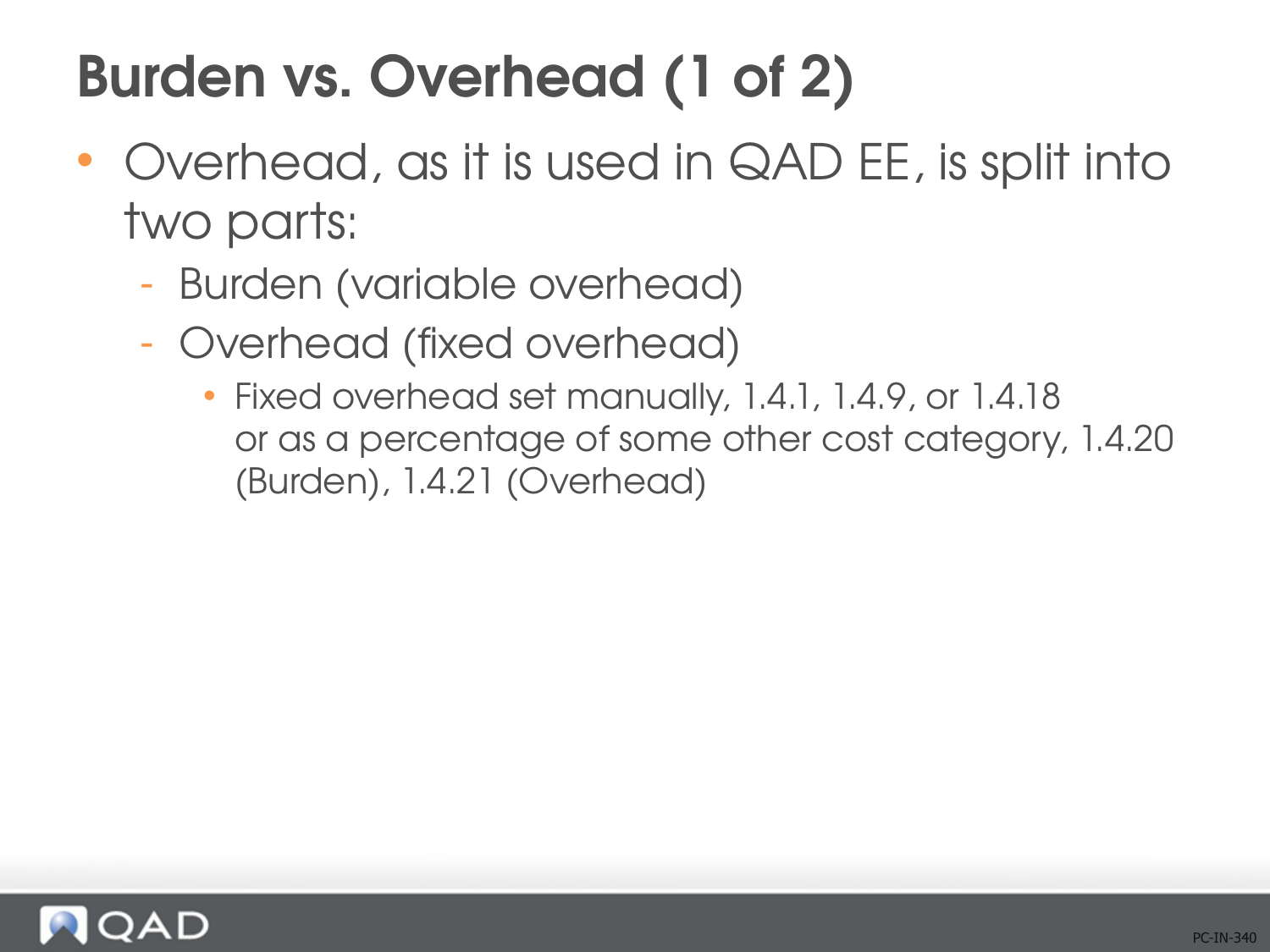

# Burden vs. Overhead (1 of 2)
Overhead, as it is used in QAD EE, is split into two parts:
Burden (variable overhead)
Overhead (fixed overhead)
Fixed overhead set manually, 1.4.1, 1.4.9, or 1.4.18
or as a percentage of some other cost category, 1.4.20 (Burden), 1.4.21 (Overhead)
PC-IN-340